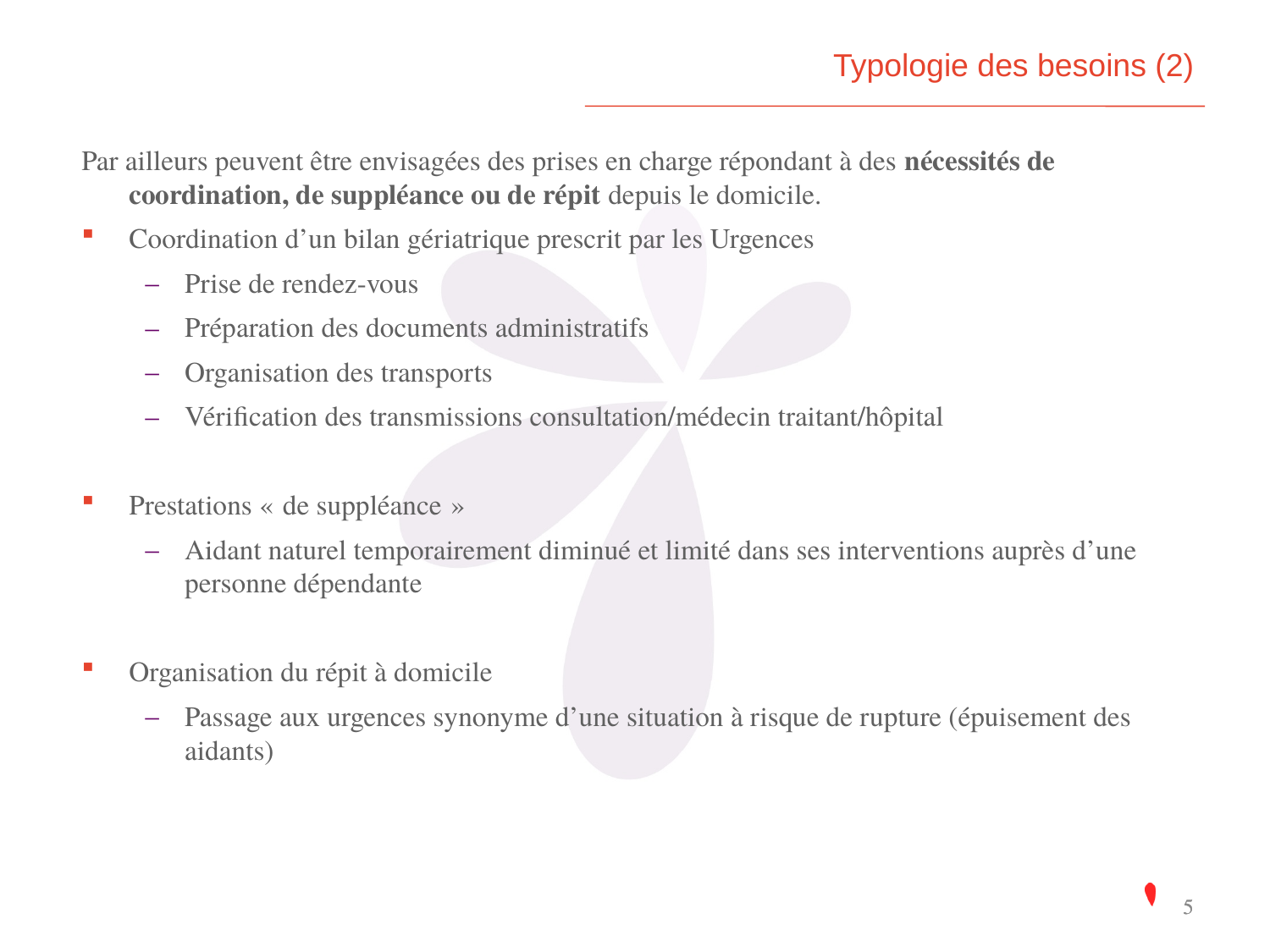

# Typologie des besoins (2)
Par ailleurs peuvent être envisagées des prises en charge répondant à des nécessités de coordination, de suppléance ou de répit depuis le domicile.
Coordination d’un bilan gériatrique prescrit par les Urgences
Prise de rendez-vous
Préparation des documents administratifs
Organisation des transports
Vérification des transmissions consultation/médecin traitant/hôpital

Prestations « de suppléance »
Aidant naturel temporairement diminué et limité dans ses interventions auprès d’une personne dépendante

Organisation du répit à domicile
Passage aux urgences synonyme d’une situation à risque de rupture (épuisement des aidants)